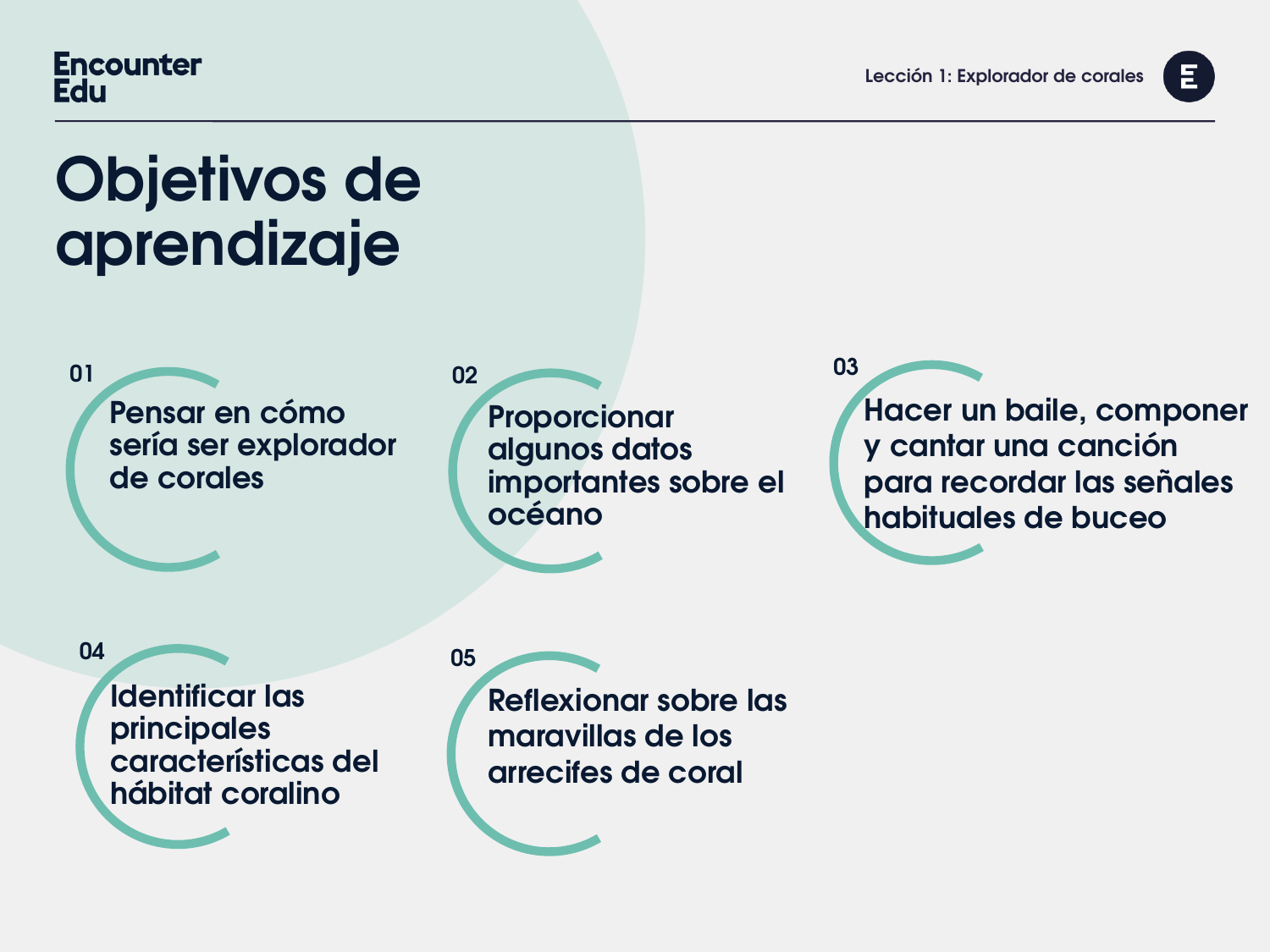

# Lección 1: Explorador de corales
Objetivos de aprendizaje
Hacer un baile, componer y cantar una canción para recordar las señales habituales de buceo
Pensar en cómo sería ser explorador de corales

Proporcionar algunos datos importantes sobre el océano

Reflexionar sobre las maravillas de los arrecifes de coral
Identificar las principales características del hábitat coralino